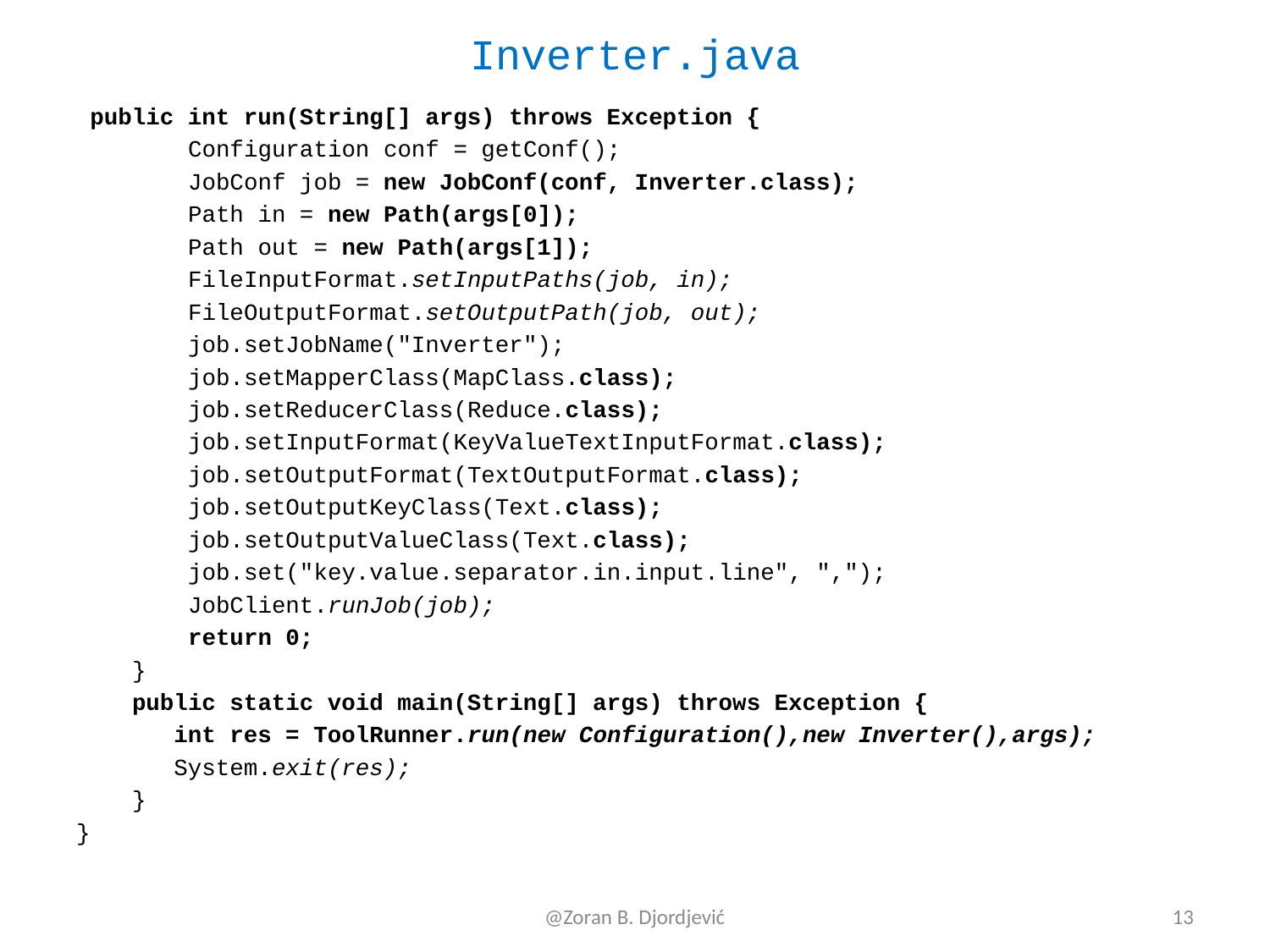

# Inverter.java
 public int run(String[] args) throws Exception {
        Configuration conf = getConf();
        JobConf job = new JobConf(conf, Inverter.class);
        Path in = new Path(args[0]);
        Path out = new Path(args[1]);
        FileInputFormat.setInputPaths(job, in);
        FileOutputFormat.setOutputPath(job, out);
        job.setJobName("Inverter");
        job.setMapperClass(MapClass.class);
        job.setReducerClass(Reduce.class);
        job.setInputFormat(KeyValueTextInputFormat.class);
        job.setOutputFormat(TextOutputFormat.class);
        job.setOutputKeyClass(Text.class);
        job.setOutputValueClass(Text.class);
        job.set("key.value.separator.in.input.line", ",");
        JobClient.runJob(job);
        return 0;
    }
    public static void main(String[] args) throws Exception {
       int res = ToolRunner.run(new Configuration(),new Inverter(),args);
       System.exit(res);
    }
}
@Zoran B. Djordjević
13